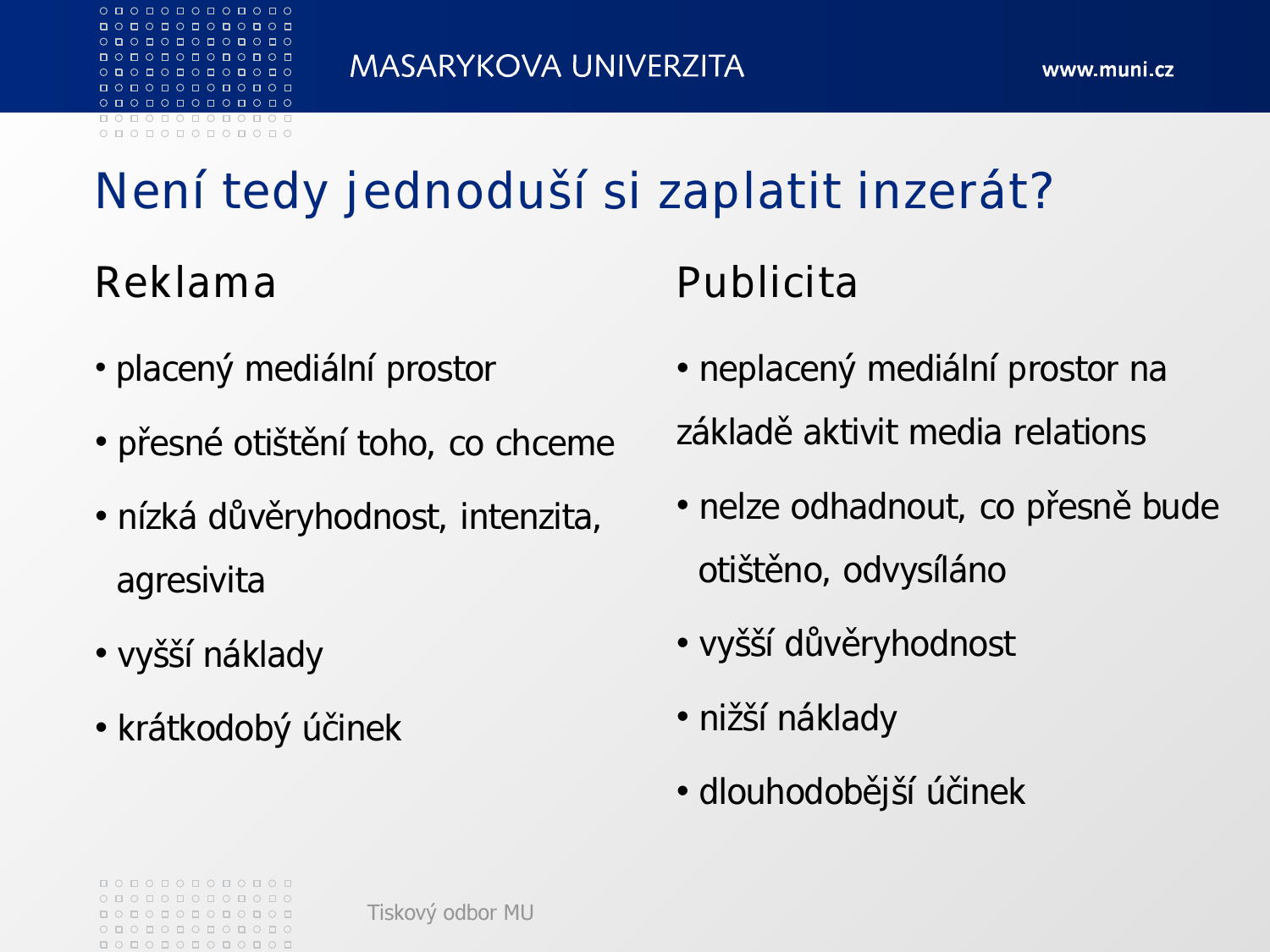

# Není tedy jednoduší si zaplatit inzerát?
Reklama
Publicita
 placený mediální prostor
 přesné otištění toho, co chceme
 nízká důvěryhodnost, intenzita,
  agresivita
 vyšší náklady
 krátkodobý účinek
 neplacený mediální prostor na základě aktivit media relations
 nelze odhadnout, co přesně bude
  otištěno, odvysíláno
 vyšší důvěryhodnost
 nižší náklady
 dlouhodobější účinek
Tiskový odbor MU